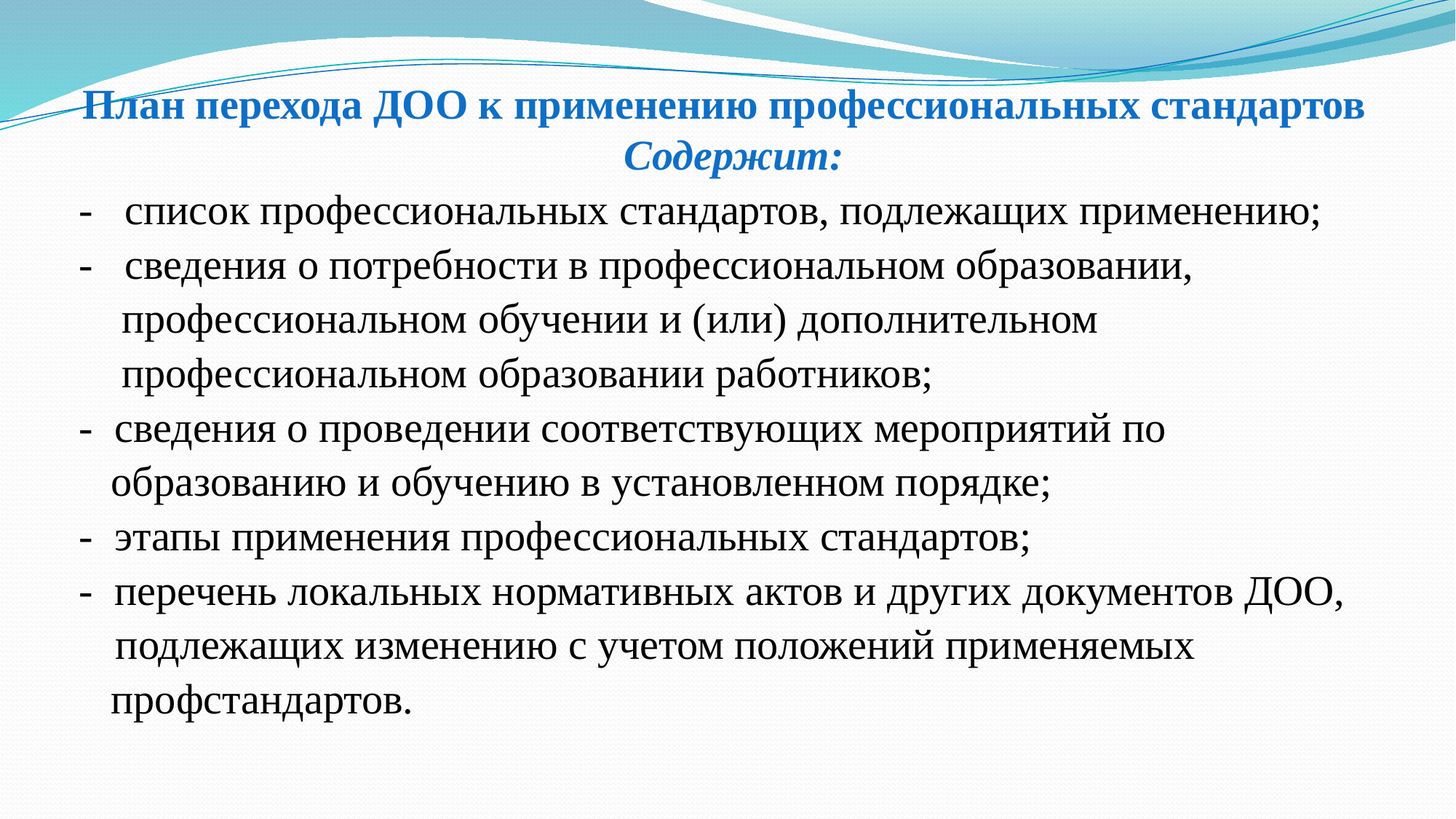

План перехода ДОО к применению профессиональных стандартов
Содержит:
-   список профессиональных стандартов, подлежащих применению;
-   сведения о потребности в профессиональном образовании,
    профессиональном обучении и (или) дополнительном
    профессиональном образовании работников;
-  сведения о проведении соответствующих мероприятий по
   образованию и обучению в установленном порядке;
-  этапы применения профессиональных стандартов;
-  перечень локальных нормативных актов и других документов ДОО,
    подлежащих изменению с учетом положений применяемых
   профстандартов.